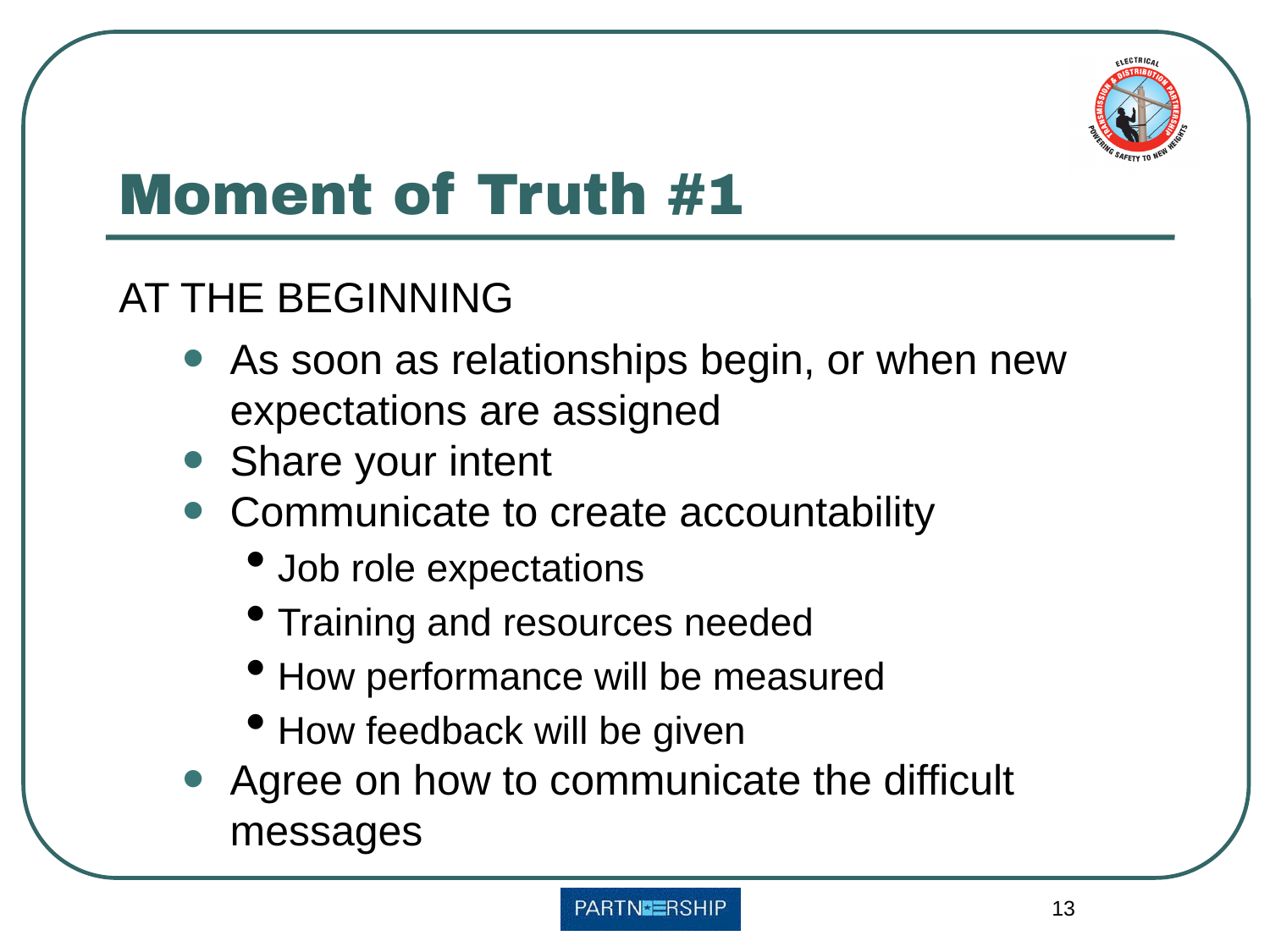

# Moment of Truth #1
AT THE BEGINNING
As soon as relationships begin, or when new expectations are assigned
Share your intent
Communicate to create accountability
Job role expectations
Training and resources needed
How performance will be measured
How feedback will be given
Agree on how to communicate the difficult messages

13